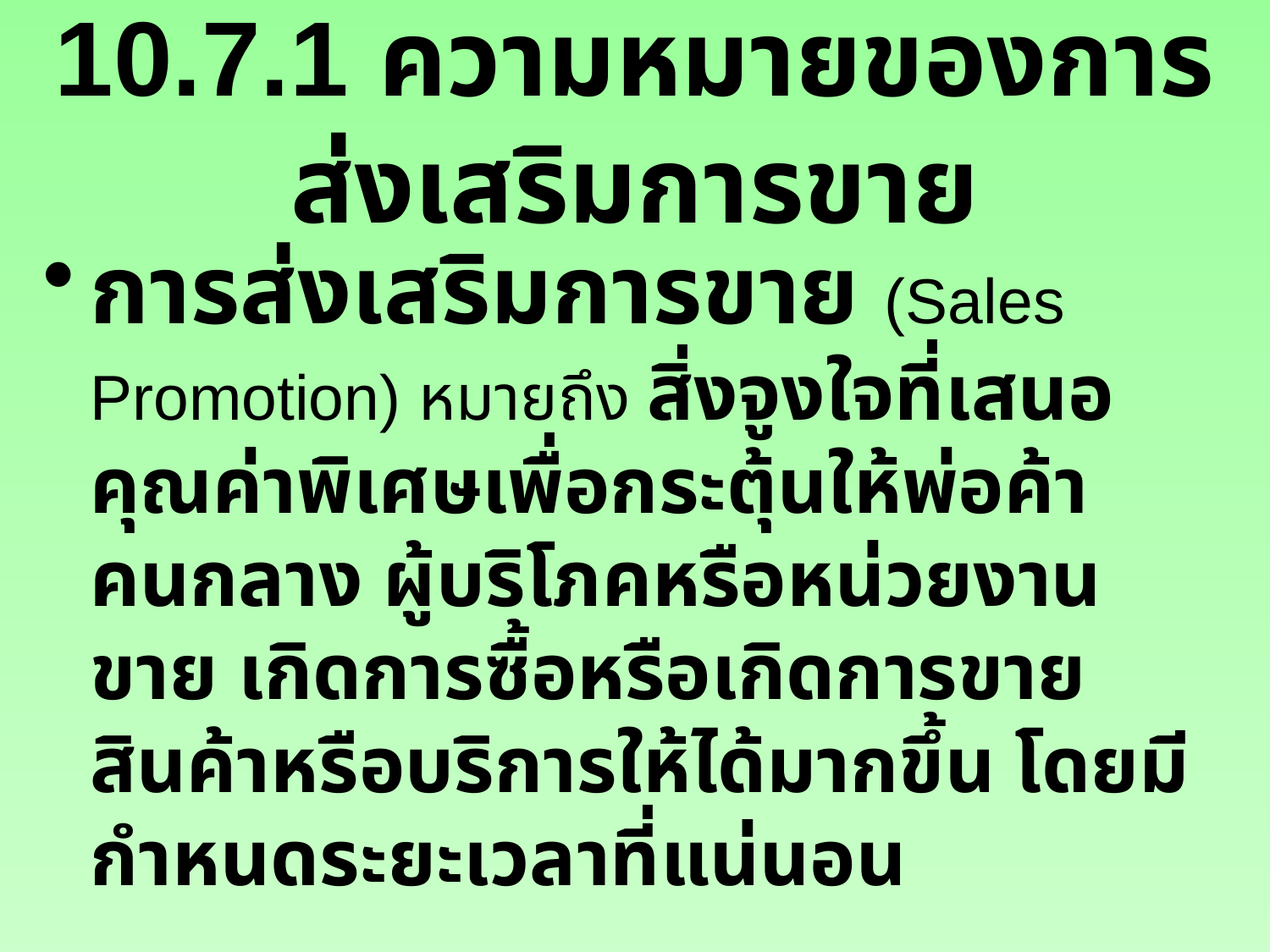

# 10.7.1 ความหมายของการส่งเสริมการขาย
การส่งเสริมการขาย (Sales Promotion) หมายถึง สิ่งจูงใจที่เสนอคุณค่าพิเศษเพื่อกระตุ้นให้พ่อค้าคนกลาง ผู้บริโภคหรือหน่วยงานขาย เกิดการซื้อหรือเกิดการขายสินค้าหรือบริการให้ได้มากขึ้น โดยมีกำหนดระยะเวลาที่แน่นอน